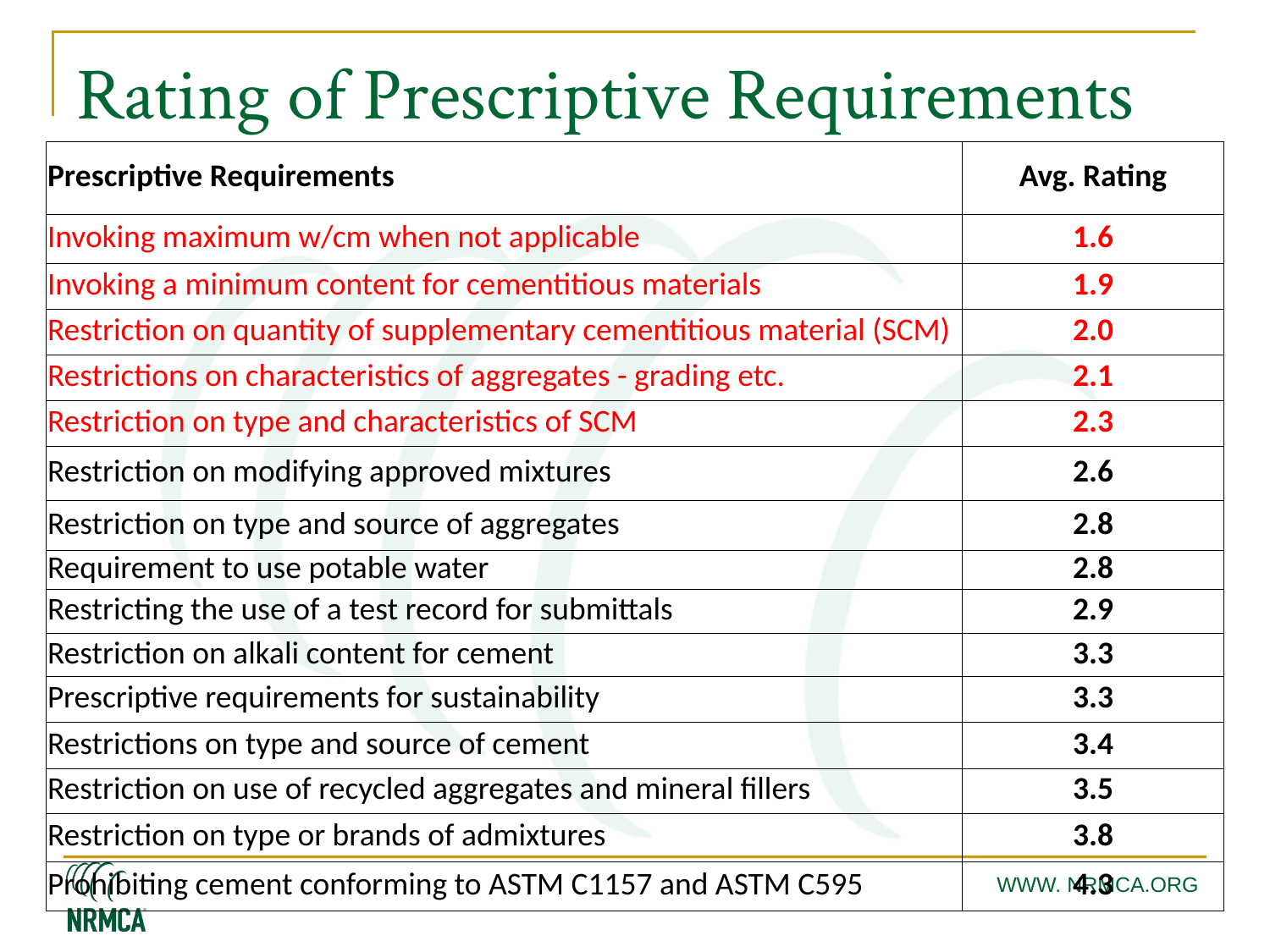

# Rating of Prescriptive Requirements
| Prescriptive Requirements | Avg. Rating |
| --- | --- |
| Invoking maximum w/cm when not applicable | 1.6 |
| Invoking a minimum content for cementitious materials | 1.9 |
| Restriction on quantity of supplementary cementitious material (SCM) | 2.0 |
| Restrictions on characteristics of aggregates - grading etc. | 2.1 |
| Restriction on type and characteristics of SCM | 2.3 |
| Restriction on modifying approved mixtures | 2.6 |
| Restriction on type and source of aggregates | 2.8 |
| Requirement to use potable water | 2.8 |
| Restricting the use of a test record for submittals | 2.9 |
| Restriction on alkali content for cement | 3.3 |
| Prescriptive requirements for sustainability | 3.3 |
| Restrictions on type and source of cement | 3.4 |
| Restriction on use of recycled aggregates and mineral fillers | 3.5 |
| Restriction on type or brands of admixtures | 3.8 |
| Prohibiting cement conforming to ASTM C1157 and ASTM C595 | 4.3 |